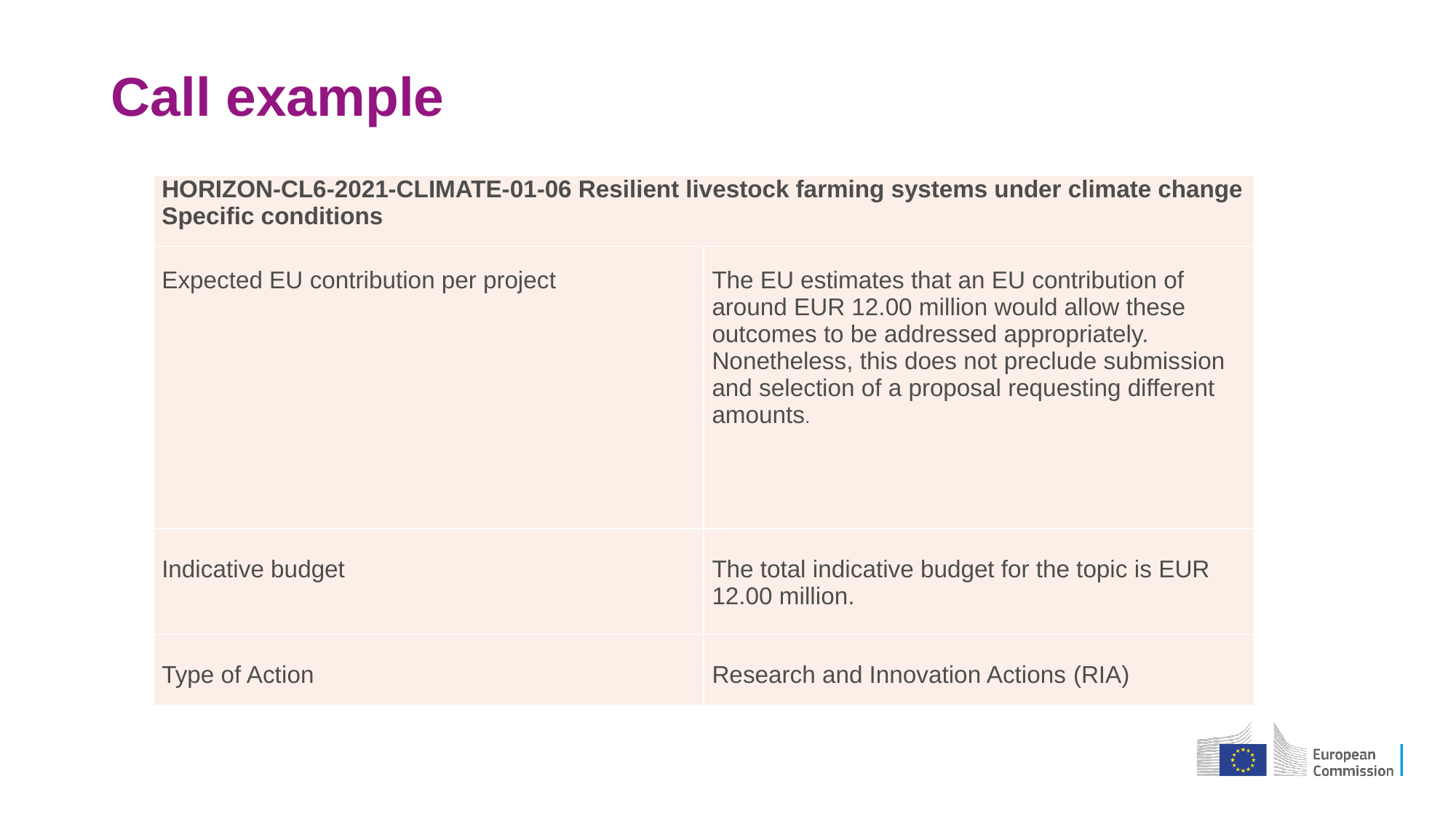

# Call example
| HORIZON-CL6-2021-CLIMATE-01-06 Resilient livestock farming systems under climate change Specific conditions |  |
| --- | --- |
| Expected EU contribution per project | The EU estimates that an EU contribution of around EUR 12.00 million would allow these outcomes to be addressed appropriately. Nonetheless, this does not preclude submission and selection of a proposal requesting different amounts. |
| Indicative budget | The total indicative budget for the topic is EUR 12.00 million. |
| Type of Action | Research and Innovation Actions (RIA) |